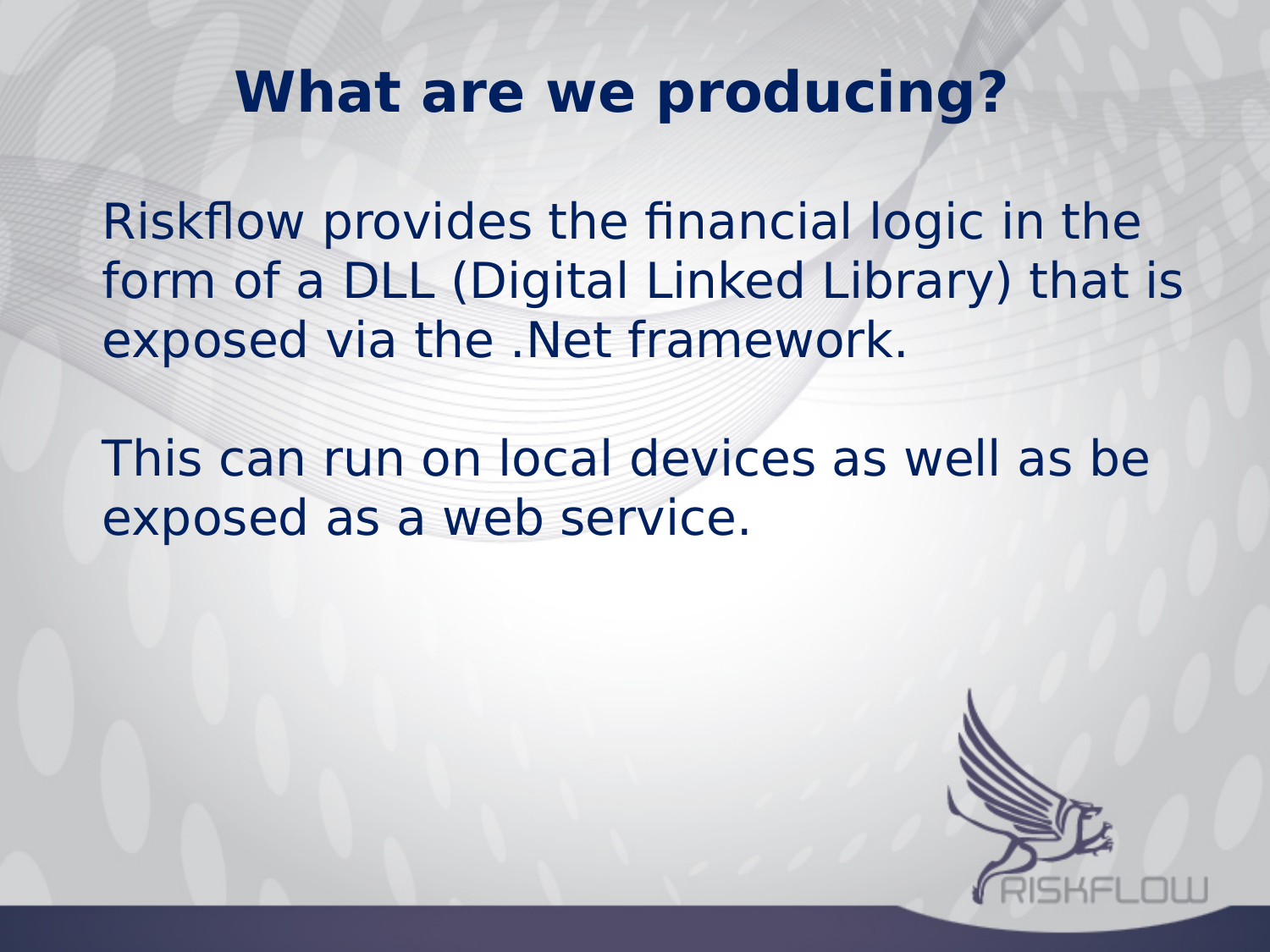

What are we producing?
Riskflow provides the financial logic in the form of a DLL (Digital Linked Library) that is exposed via the .Net framework.

This can run on local devices as well as be exposed as a web service.